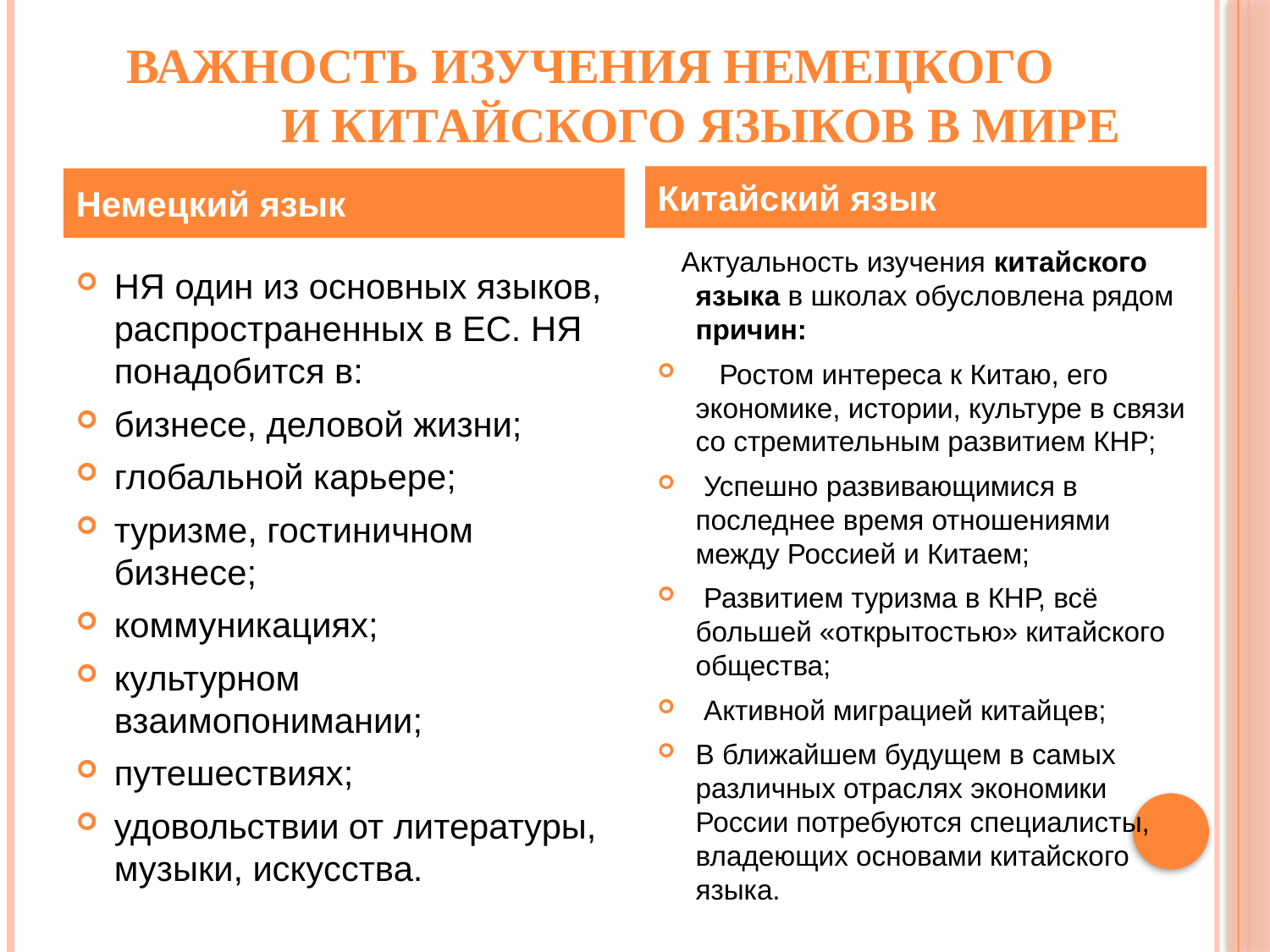

# Важность изучения немецкого                    и китайского языков в мире
Китайский язык
Немецкий язык
   Актуальность изучения китайского языка в школах обусловлена рядом причин:
   Ростом интереса к Китаю, его  экономике, истории, культуре в связи со стремительным развитием КНР;
 Успешно развивающимися в последнее время отношениями между Россией и Китаем;
 Развитием туризма в КНР, всё большей «открытостью» китайского общества;
 Активной миграцией китайцев;
В ближайшем будущем в самых различных отраслях экономики России потребуются специалисты, владеющих основами китайского языка.

НЯ один из основных языков, распространенных в ЕС. НЯ понадобится в:
бизнесе, деловой жизни;
глобальной карьере;
туризме, гостиничном бизнесе;
коммуникациях;
культурном взаимопонимании;
путешествиях;
удовольствии от литературы, музыки, искусства.